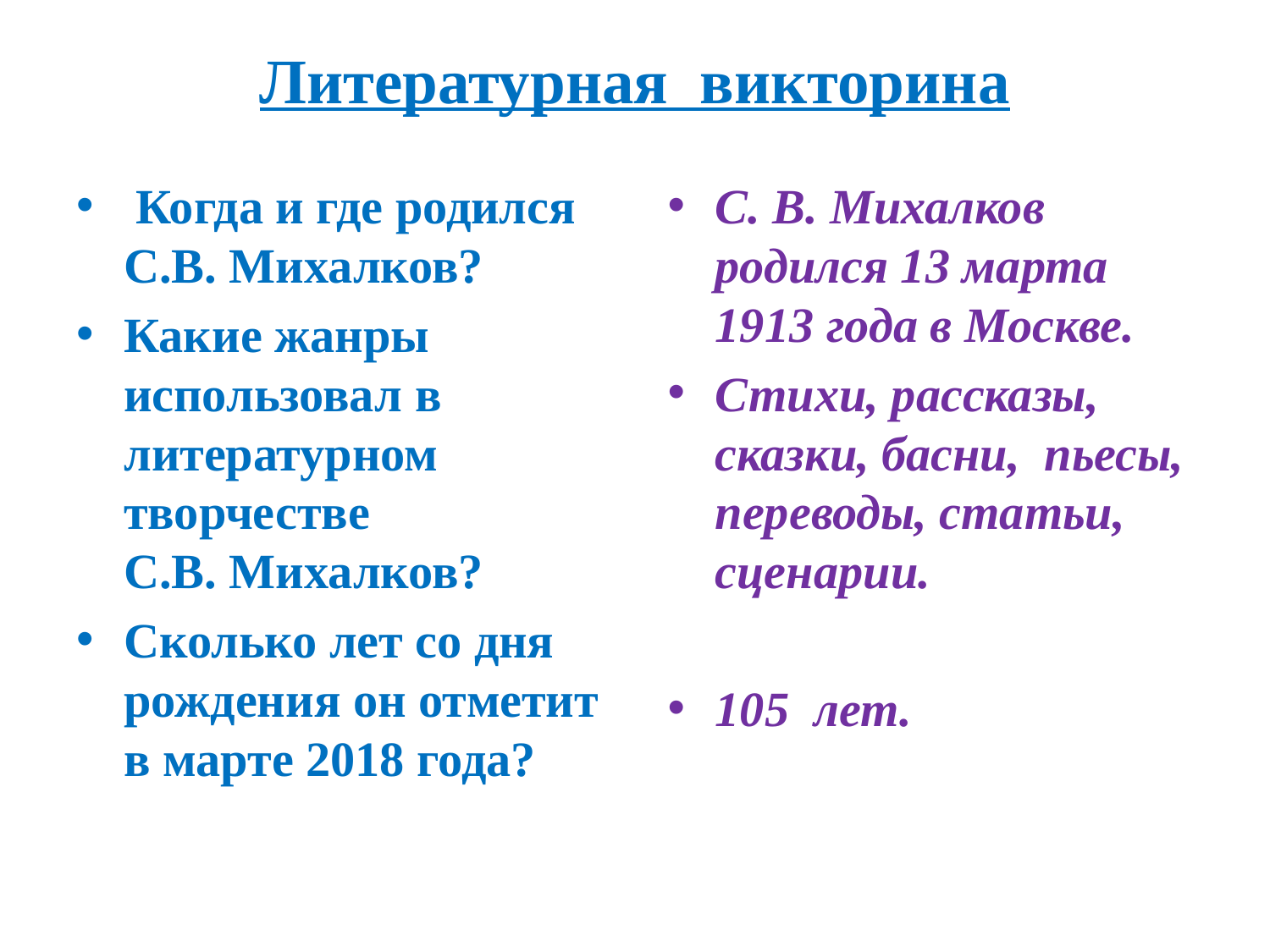

# Литературная  викторина
 Когда и где родился С.В. Михалков?
Какие жанры использовал в литературном творчестве С.В. Михалков?
Сколько лет со дня рождения он отметит в марте 2018 года?

С. В. Михалков родился 13 марта 1913 года в Москве.
Стихи, рассказы, сказки, басни,  пьесы, переводы, статьи, сценарии.

105  лет.